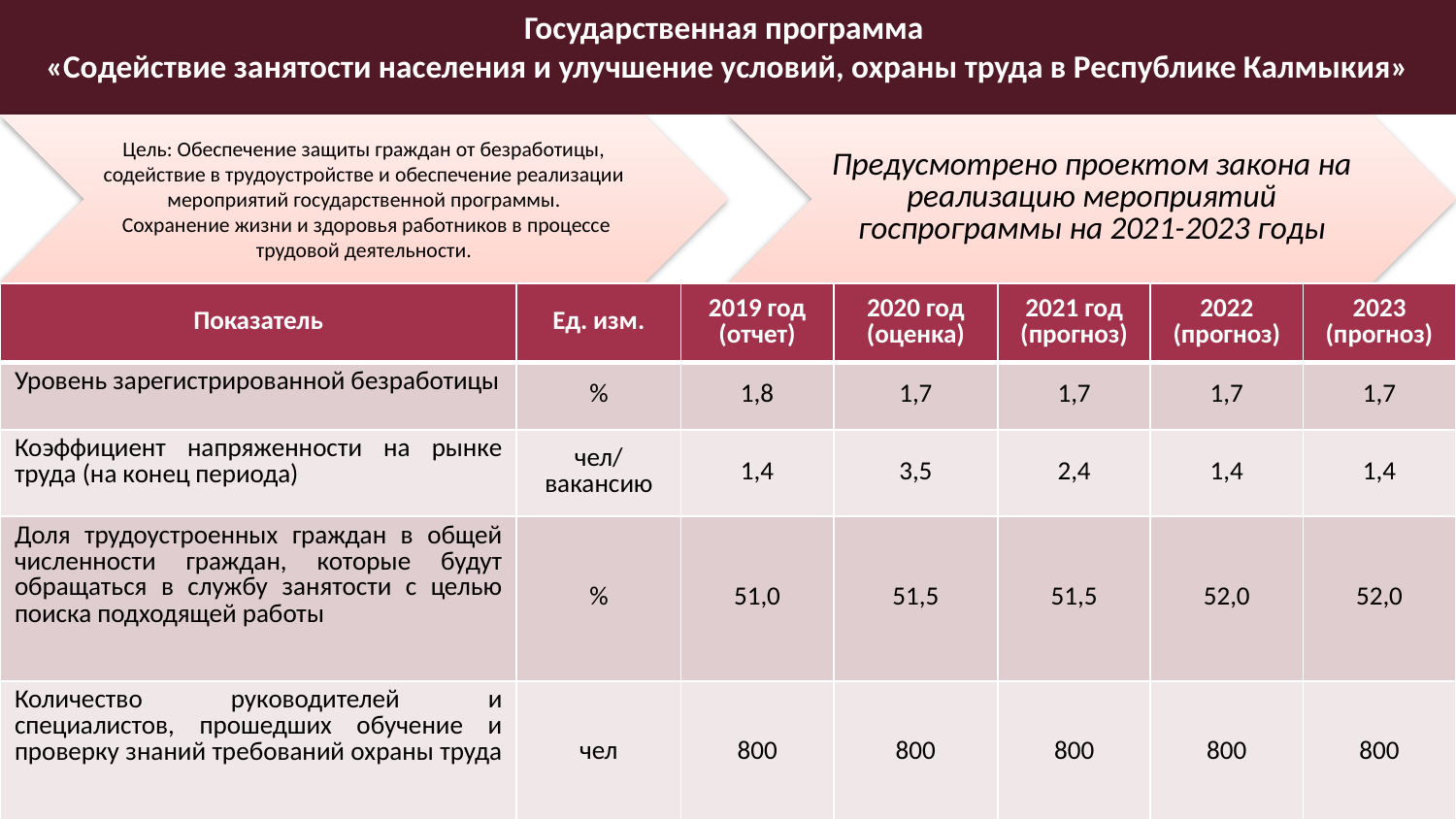

Государственная программа
«Содействие занятости населения и улучшение условий, охраны труда в Республике Калмыкия»
Цель: Обеспечение защиты граждан от безработицы, содействие в трудоустройстве и обеспечение реализации мероприятий государственной программы.
 Сохранение жизни и здоровья работников в процессе трудовой деятельности.
Предусмотрено проектом закона на реализацию мероприятий госпрограммы на 2021-2023 годы
| Показатель | Ед. изм. | 2019 год (отчет) | 2020 год (оценка) | 2021 год (прогноз) | 2022 (прогноз) | 2023 (прогноз) |
| --- | --- | --- | --- | --- | --- | --- |
| Уровень зарегистрированной безработицы | % | 1,8 | 1,7 | 1,7 | 1,7 | 1,7 |
| Коэффициент напряженности на рынке труда (на конец периода) | чел/ вакансию | 1,4 | 3,5 | 2,4 | 1,4 | 1,4 |
| Доля трудоустроенных граждан в общей численности граждан, которые будут обращаться в службу занятости с целью поиска подходящей работы | % | 51,0 | 51,5 | 51,5 | 52,0 | 52,0 |
| Количество руководителей и специалистов, прошедших обучение и проверку знаний требований охраны труда | чел | 800 | 800 | 800 | 800 | 800 |